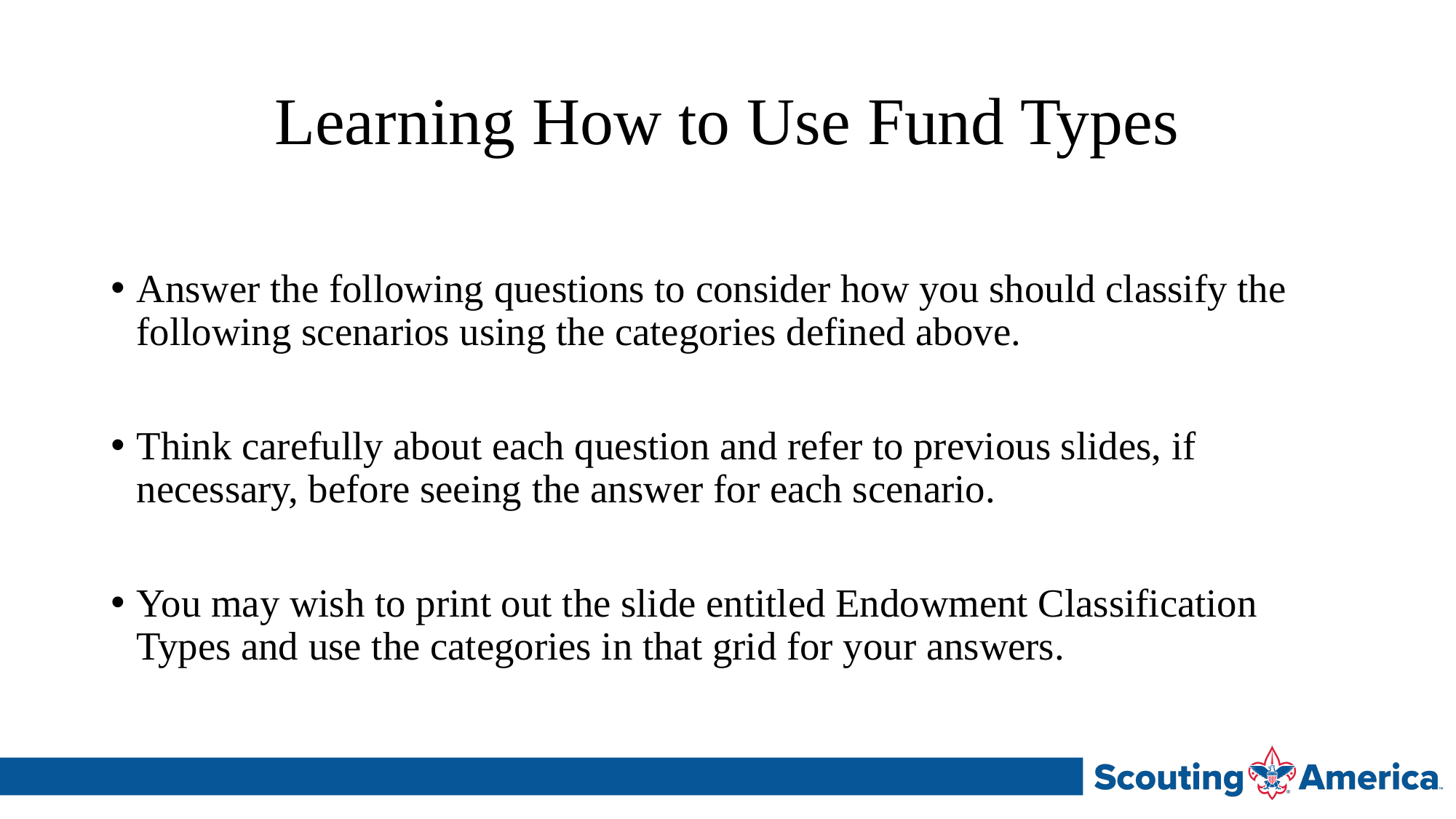

# Learning How to Use Fund Types
Answer the following questions to consider how you should classify the following scenarios using the categories defined above.

Think carefully about each question and refer to previous slides, if necessary, before seeing the answer for each scenario.

You may wish to print out the slide entitled Endowment Classification Types and use the categories in that grid for your answers.